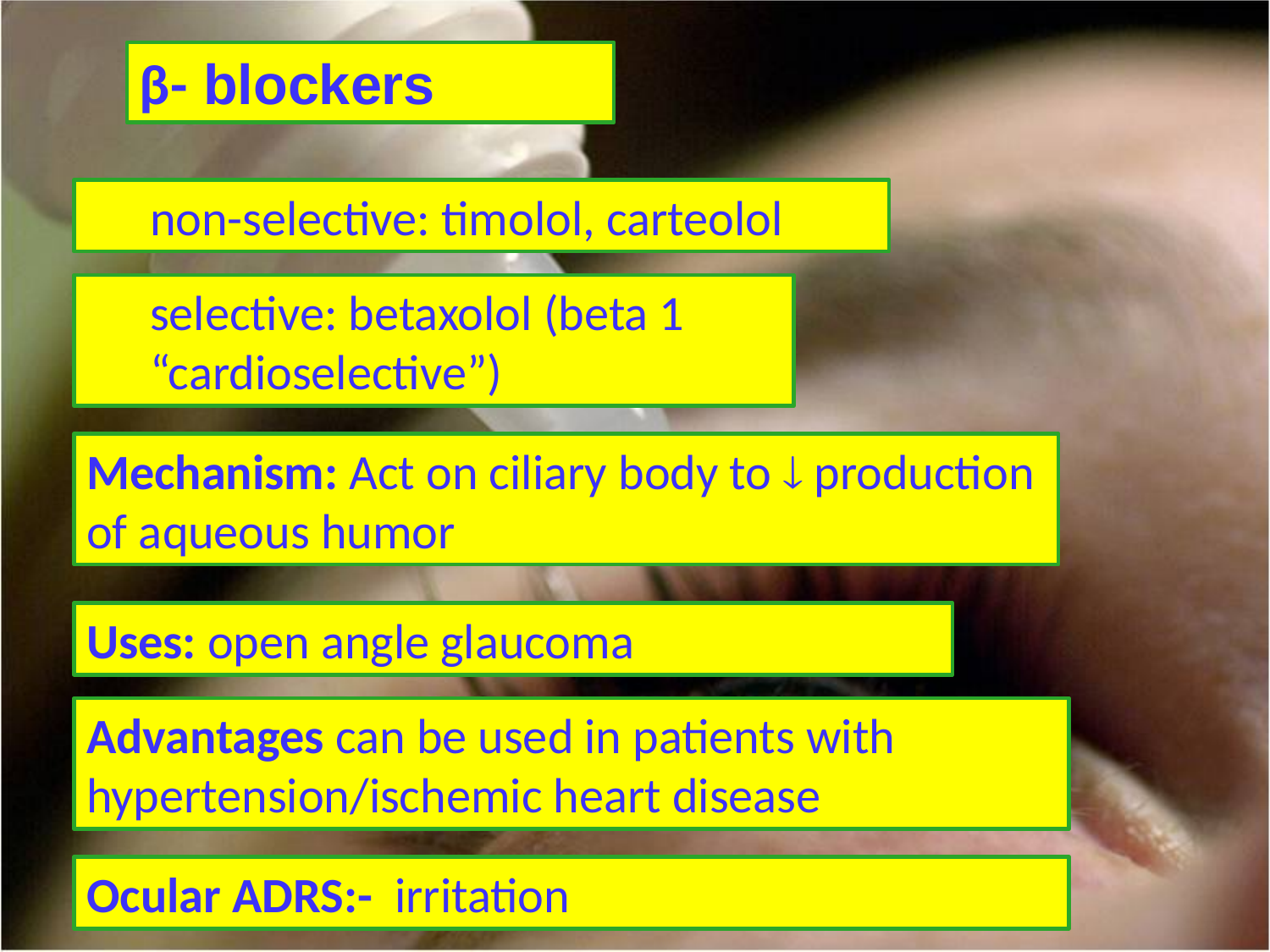

β- blockers
non-selective: timolol, carteolol
selective: betaxolol (beta 1 “cardioselective”)
Mechanism: Act on ciliary body to ↓ production of aqueous humor
Uses: open angle glaucoma
Advantages can be used in patients with hypertension/ischemic heart disease
Ocular ADRS:-  irritation